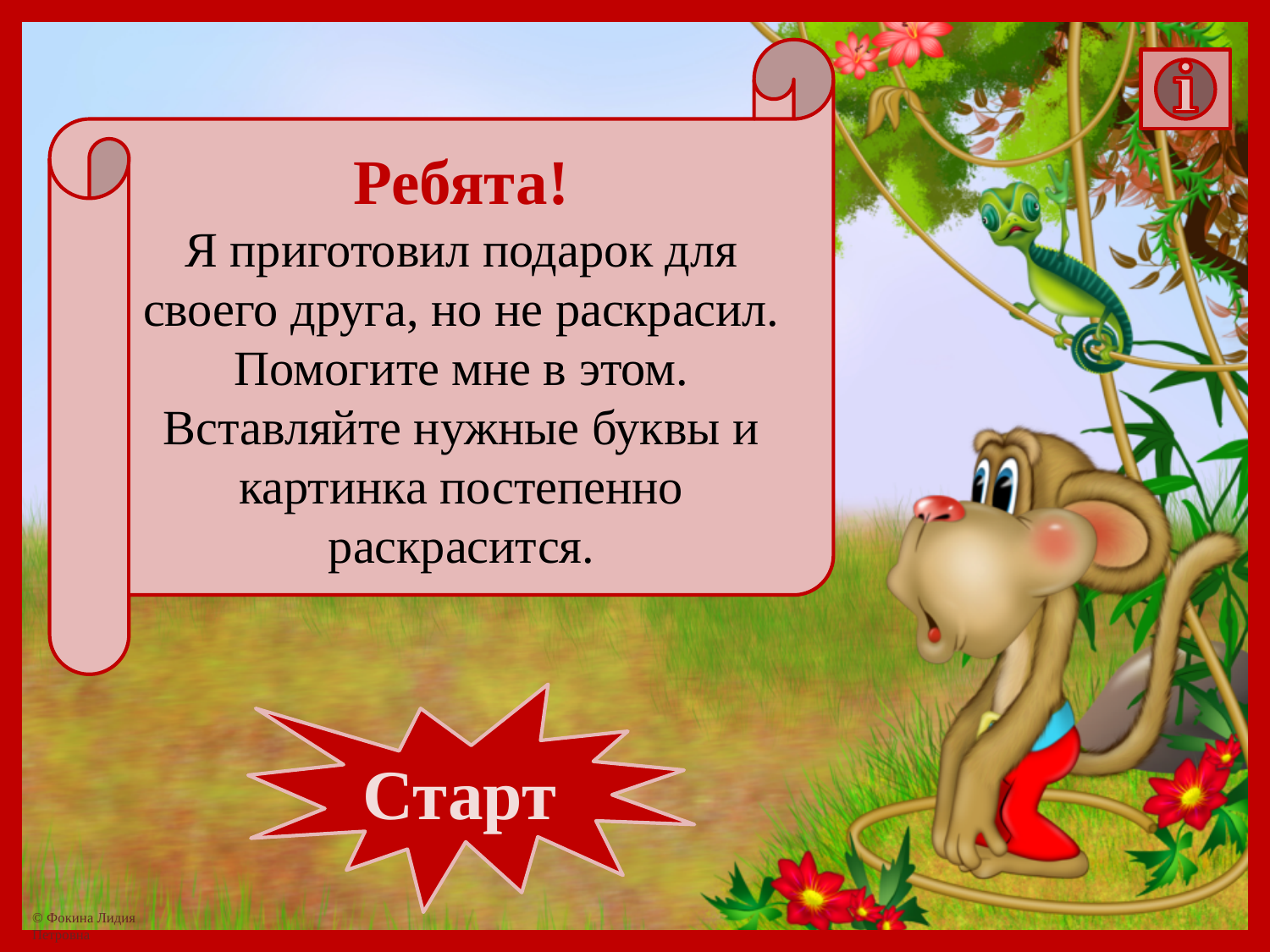

Ребята!
Я приготовил подарок для своего друга, но не раскрасил.
Помогите мне в этом. Вставляйте нужные буквы и картинка постепенно раскрасится.

Старт